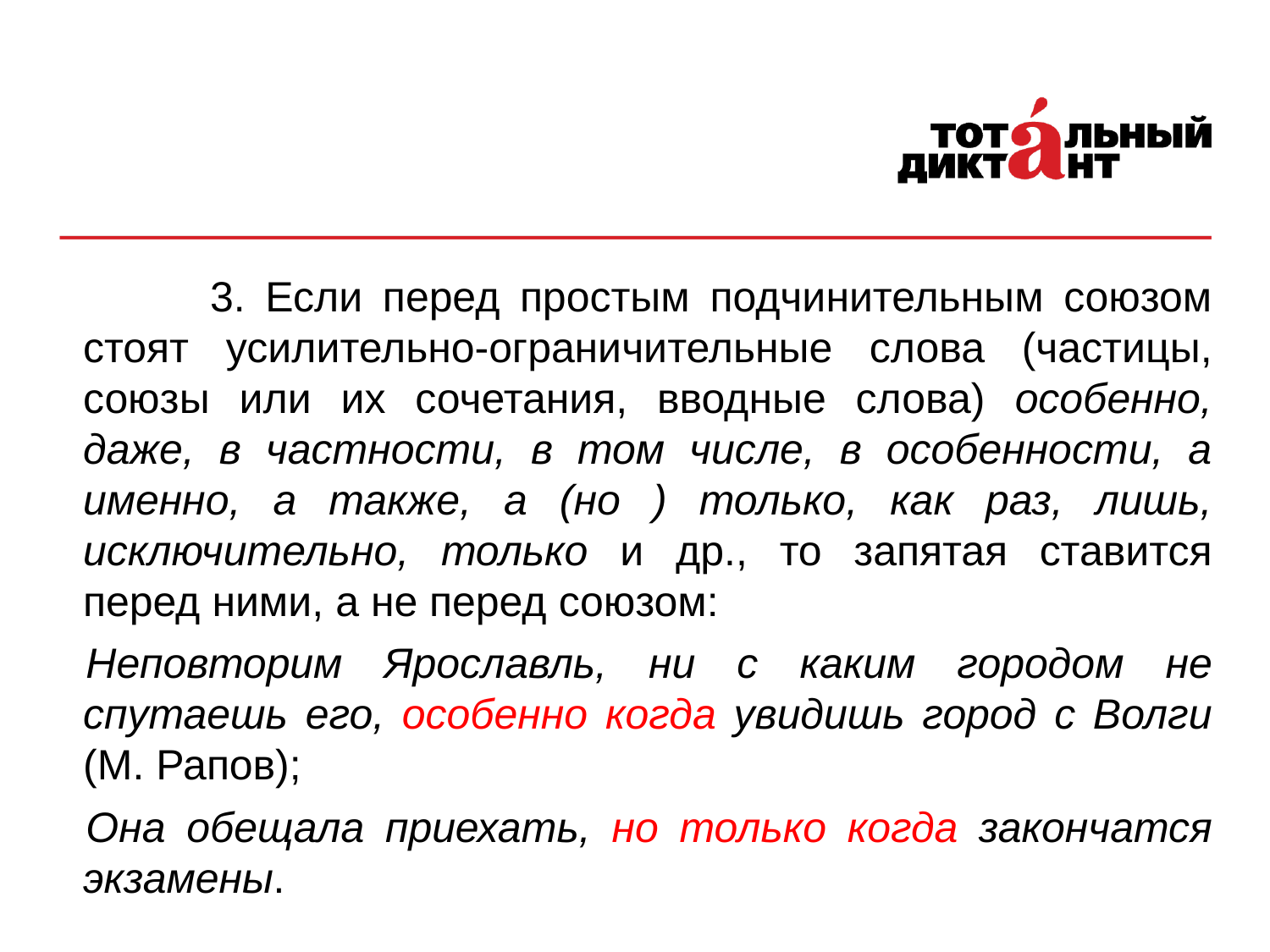

3. Если перед простым подчинительным союзом стоят усилительно-ограничительные слова (частицы, союзы или их сочетания, вводные слова) особенно, даже, в частности, в том числе, в особенности, а именно, а также, а (но ) только, как раз, лишь, исключительно, только и др., то запятая ставится перед ними, а не перед союзом:
Неповторим Ярославль, ни с каким городом не спутаешь его, особенно когда увидишь город с Волги (М. Рапов);
Она обещала приехать, но только когда закончатся экзамены.